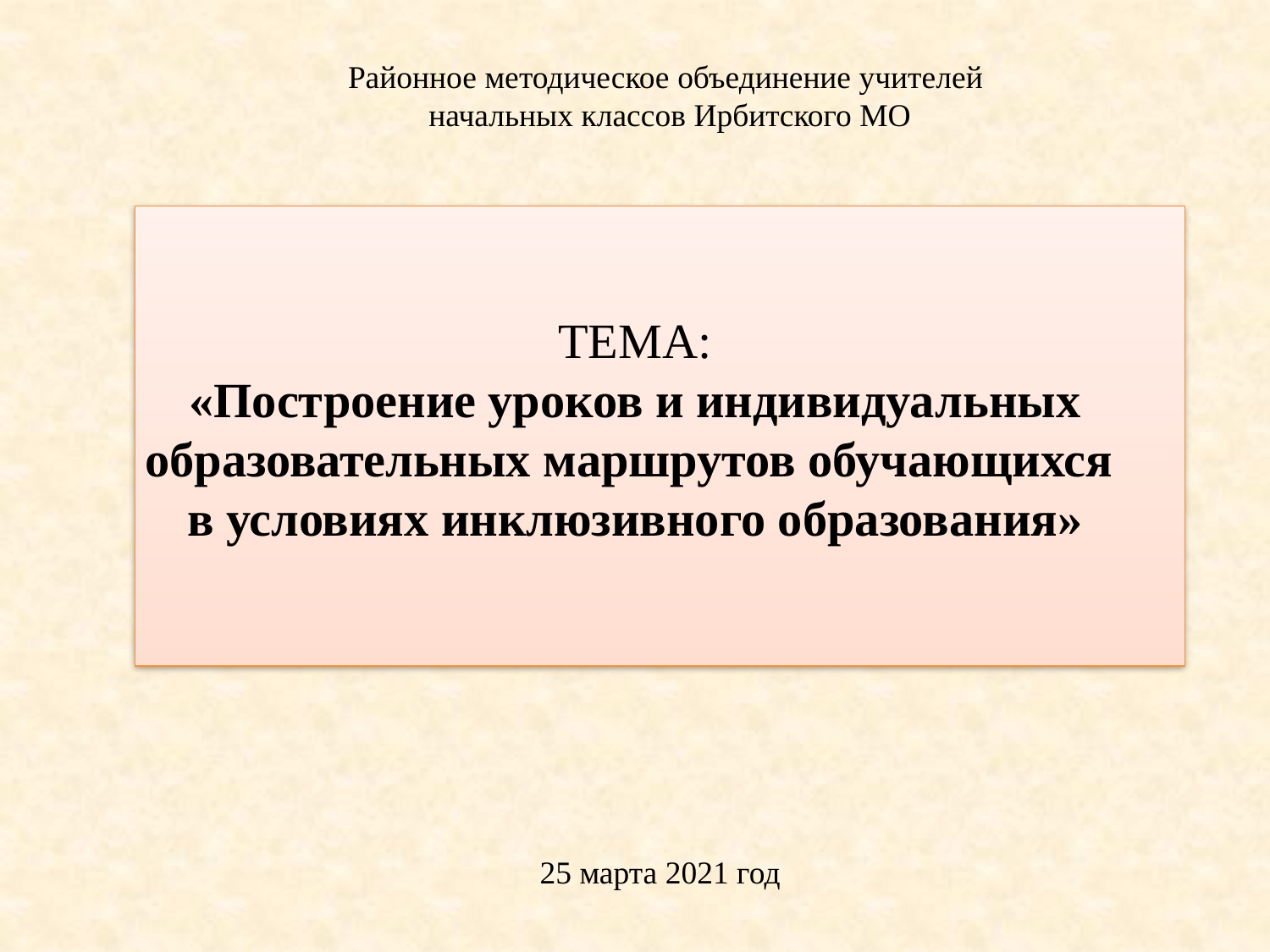

Районное методическое объединение учителей
начальных классов Ирбитского МО

# ТЕМА: «Построение уроков и индивидуальных образовательных маршрутов обучающихся в условиях инклюзивного образования»
25 марта 2021 год